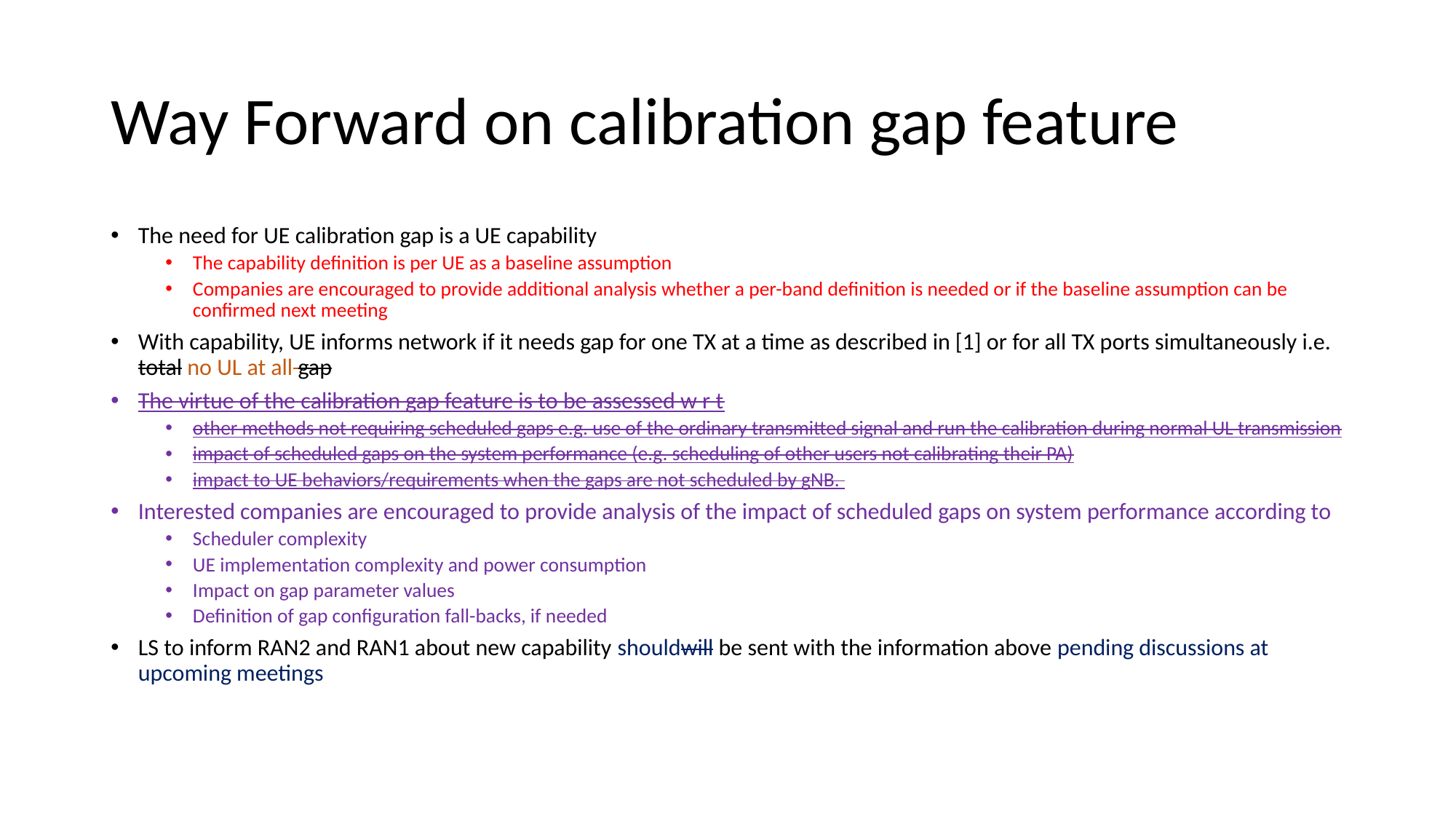

# Way Forward on calibration gap feature
The need for UE calibration gap is a UE capability
The capability definition is per UE as a baseline assumption
Companies are encouraged to provide additional analysis whether a per-band definition is needed or if the baseline assumption can be confirmed next meeting
With capability, UE informs network if it needs gap for one TX at a time as described in [1] or for all TX ports simultaneously i.e. total no UL at all gap
The virtue of the calibration gap feature is to be assessed w r t
other methods not requiring scheduled gaps e.g. use of the ordinary transmitted signal and run the calibration during normal UL transmission
impact of scheduled gaps on the system performance (e.g. scheduling of other users not calibrating their PA)
impact to UE behaviors/requirements when the gaps are not scheduled by gNB.
Interested companies are encouraged to provide analysis of the impact of scheduled gaps on system performance according to
Scheduler complexity
UE implementation complexity and power consumption
Impact on gap parameter values
Definition of gap configuration fall-backs, if needed
LS to inform RAN2 and RAN1 about new capability shouldwill be sent with the information above pending discussions at upcoming meetings